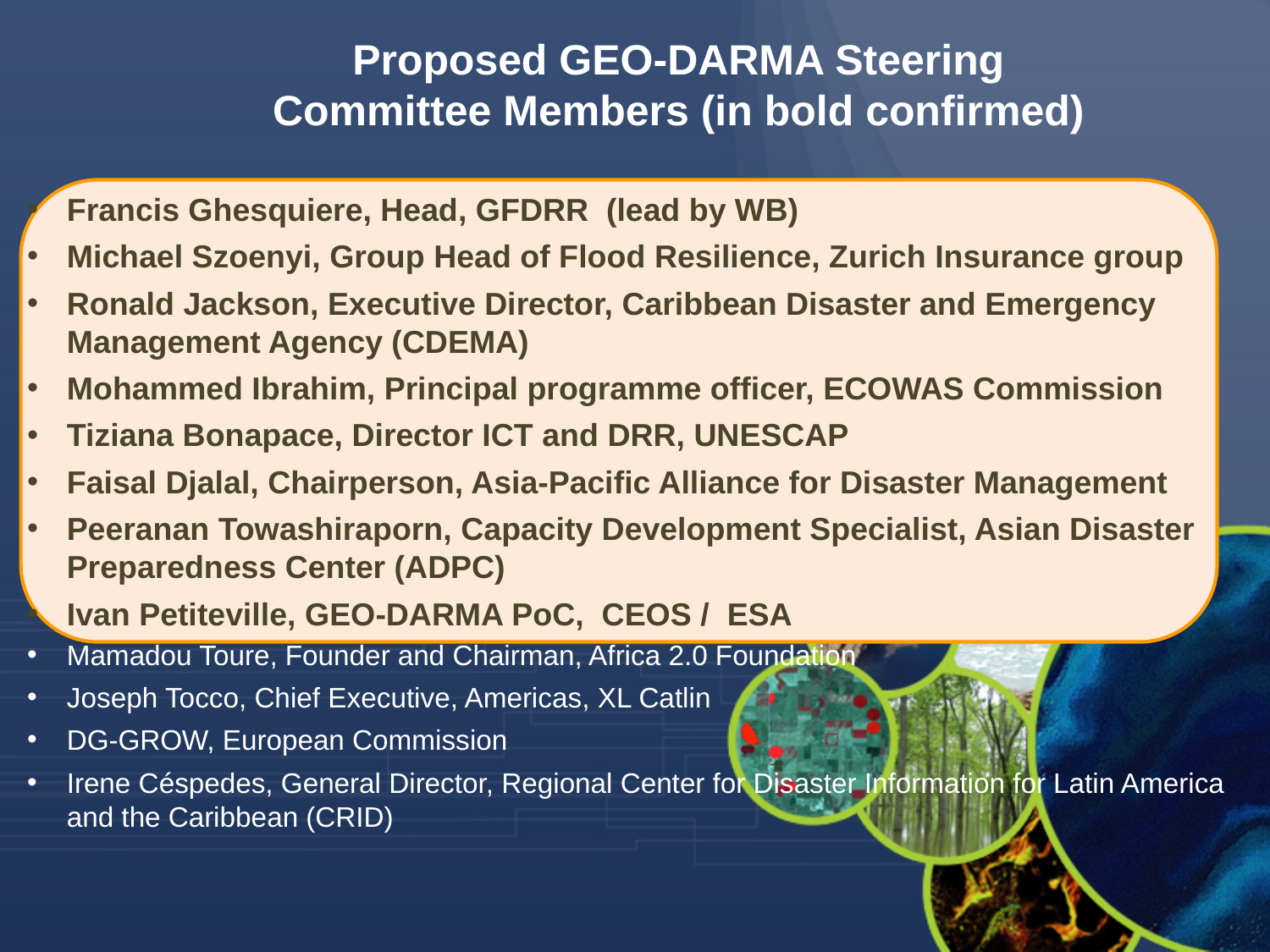

Proposed GEO-DARMA Steering Committee Members (in bold confirmed)

Francis Ghesquiere, Head, GFDRR  (lead by WB)
Michael Szoenyi, Group Head of Flood Resilience, Zurich Insurance group
Ronald Jackson, Executive Director, Caribbean Disaster and Emergency Management Agency (CDEMA)
Mohammed Ibrahim, Principal programme officer, ECOWAS Commission
Tiziana Bonapace, Director ICT and DRR, UNESCAP
Faisal Djalal, Chairperson, Asia-Pacific Alliance for Disaster Management
Peeranan Towashiraporn, Capacity Development Specialist, Asian Disaster Preparedness Center (ADPC)
Ivan Petiteville, GEO-DARMA PoC,  CEOS /  ESA
Mamadou Toure, Founder and Chairman, Africa 2.0 Foundation
Joseph Tocco, Chief Executive, Americas, XL Catlin
DG-GROW, European Commission
Irene Céspedes, General Director, Regional Center for Disaster Information for Latin America and the Caribbean (CRID)